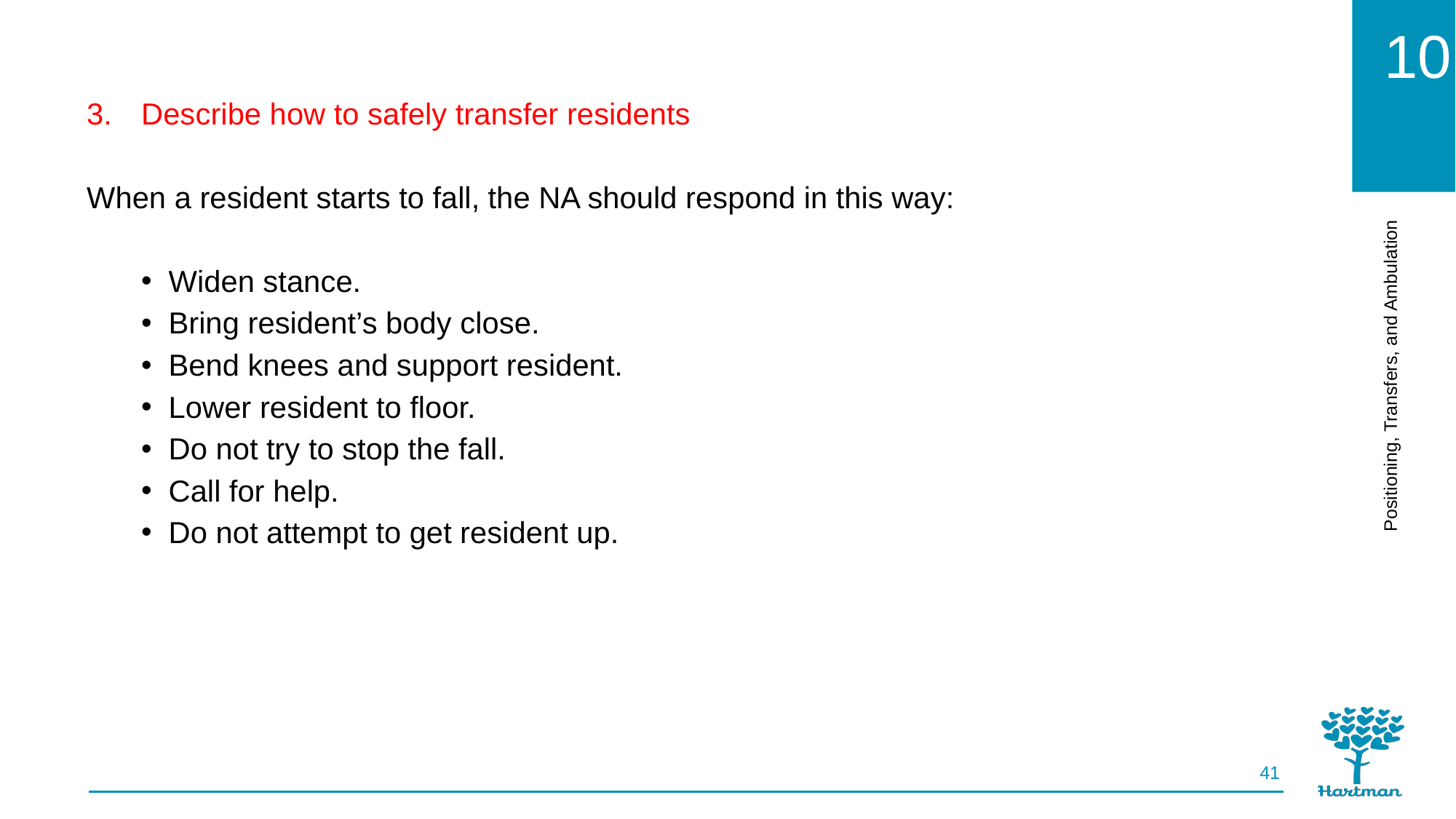

Describe how to safely transfer residents

When a resident starts to fall, the NA should respond in this way:

Widen stance.
Bring resident’s body close.
Bend knees and support resident.
Lower resident to floor.
Do not try to stop the fall.
Call for help.
Do not attempt to get resident up.

41